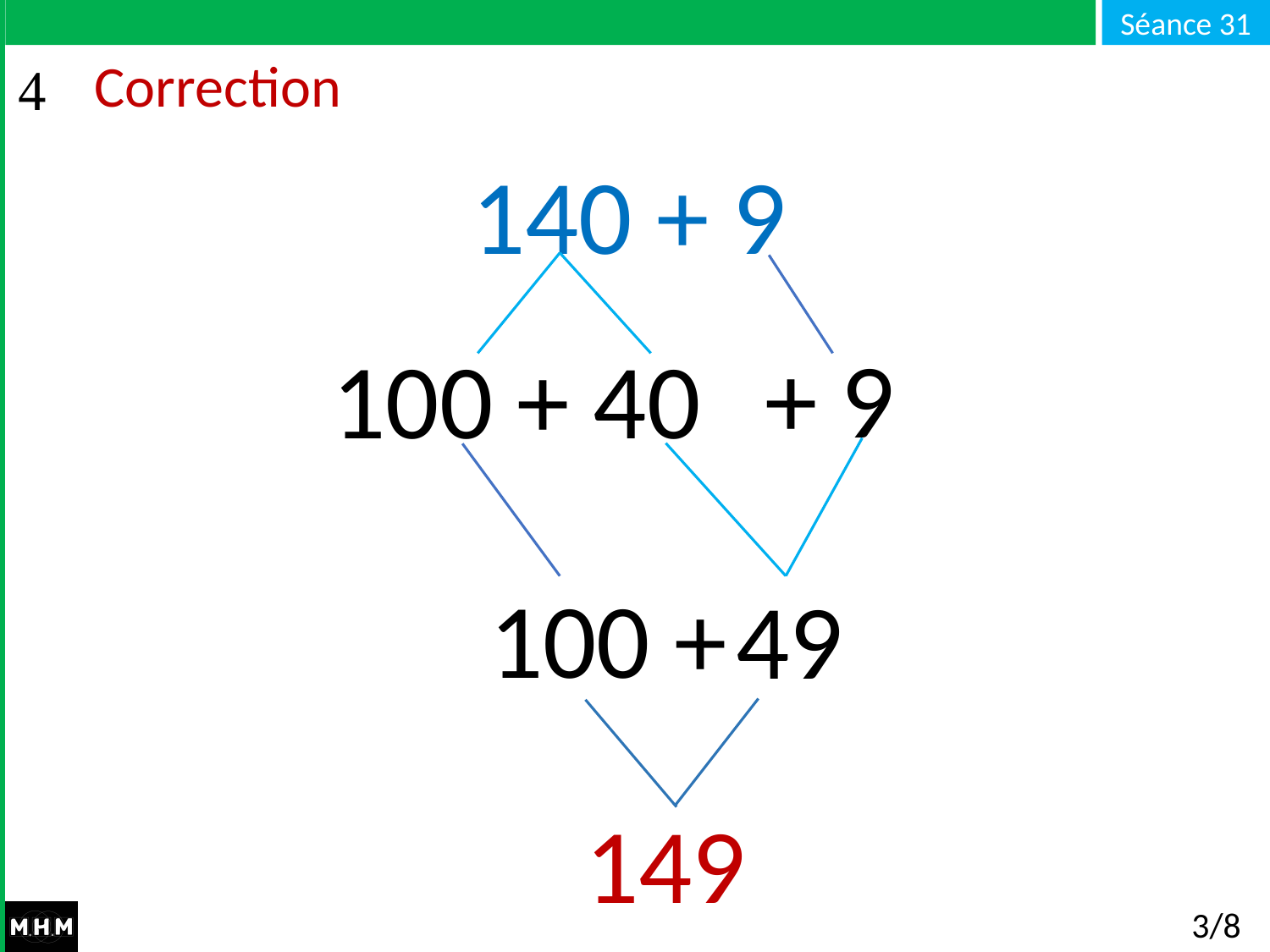

# Correction
140 + 9
+ 9
100 + 40
100 +
 49
149
3/8